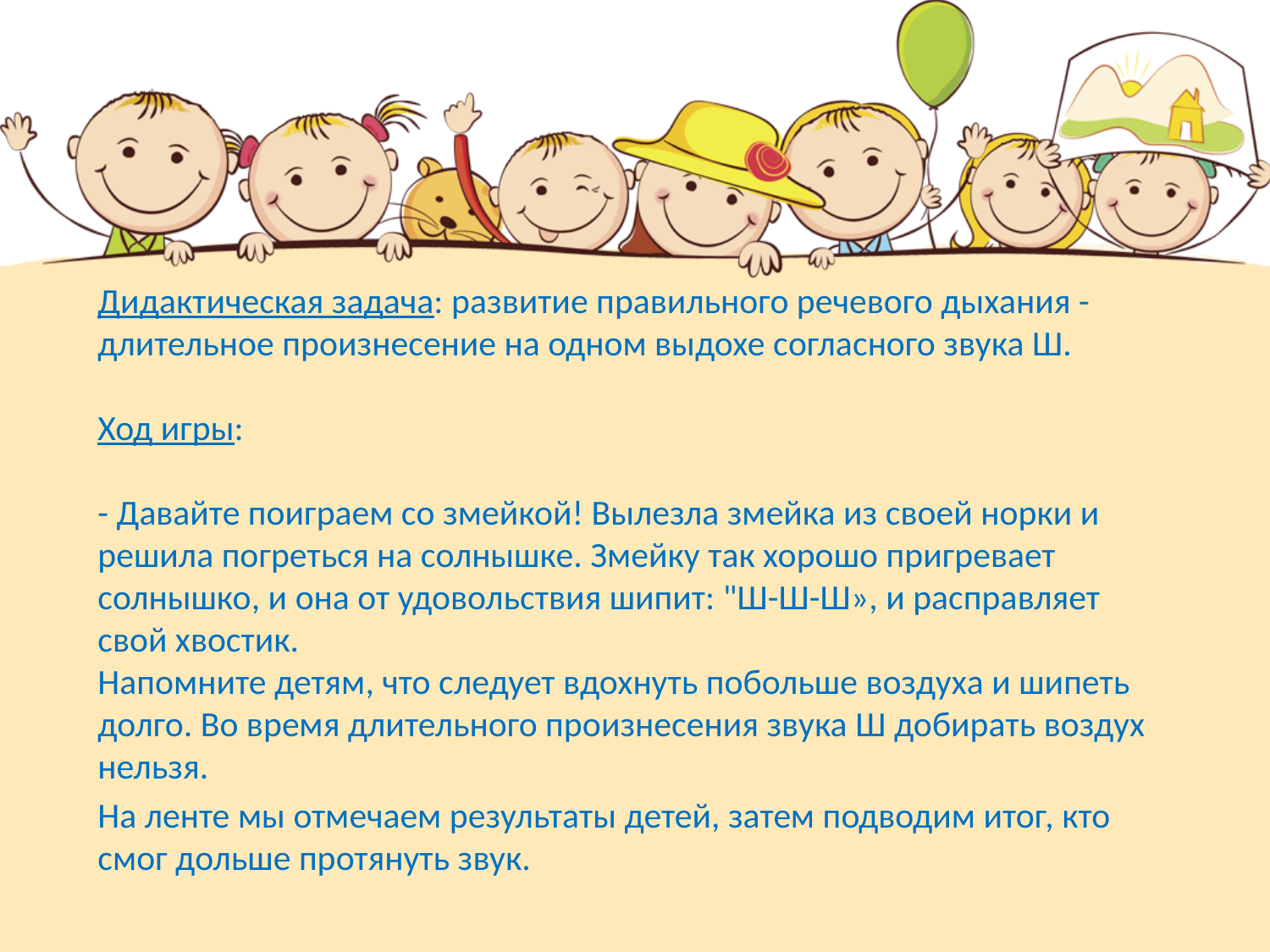

Дидактическая задача: развитие правильного речевого дыхания - длительное произнесение на одном выдохе согласного звука Ш.
Ход игры:
- Давайте поиграем со змейкой! Вылезла змейка из своей норки и решила погреться на солнышке. Змейку так хорошо пригревает солнышко, и она от удовольствия шипит: "Ш-Ш-Ш», и расправляет свой хвостик.
Напомните детям, что следует вдохнуть побольше воздуха и шипеть долго. Во время длительного произнесения звука Ш добирать воздух нельзя.
На ленте мы отмечаем результаты детей, затем подводим итог, кто смог дольше протянуть звук.